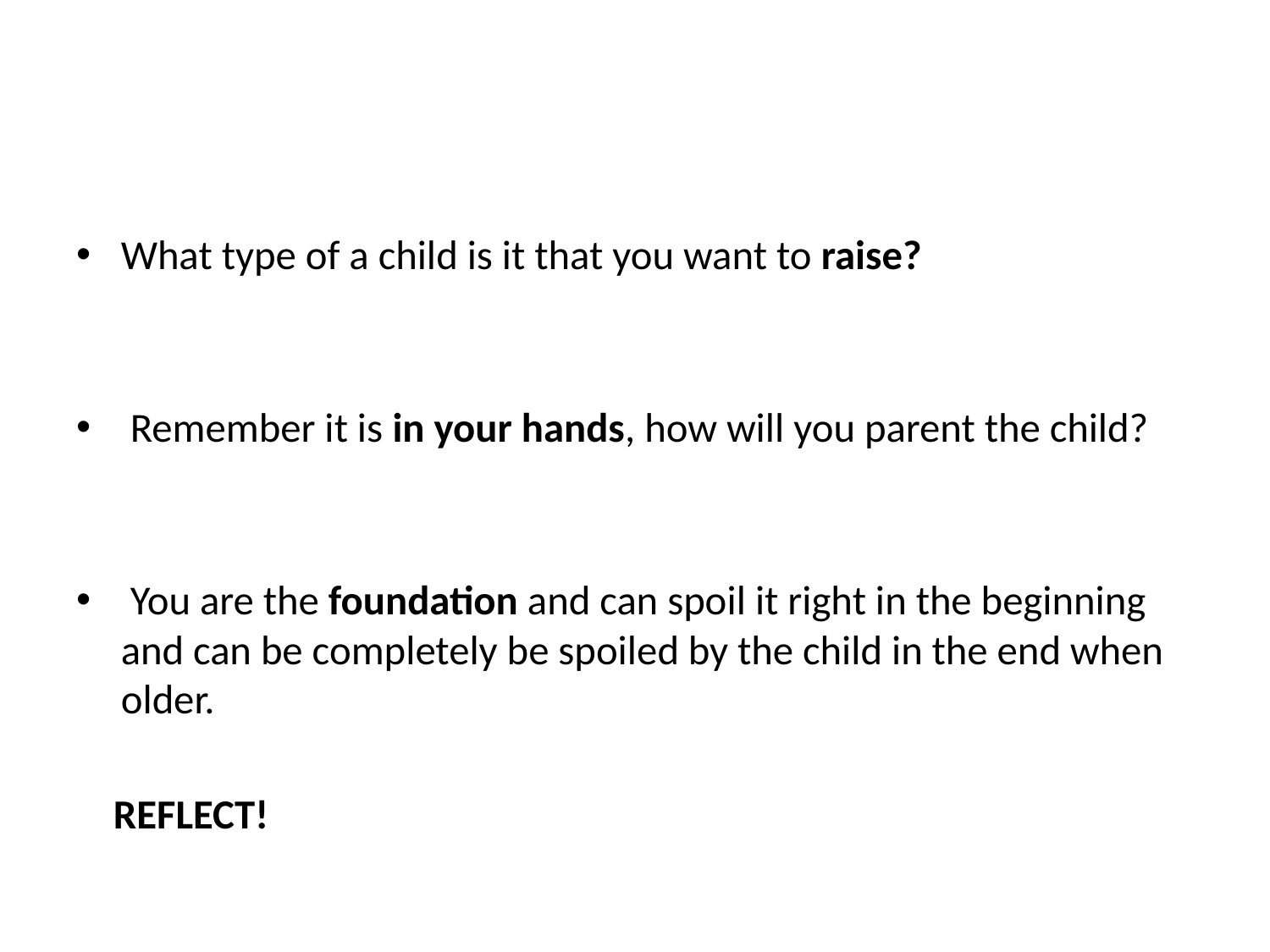

#
What type of a child is it that you want to raise?

 Remember it is in your hands, how will you parent the child?

 You are the foundation and can spoil it right in the beginning and can be completely be spoiled by the child in the end when older.

    REFLECT!